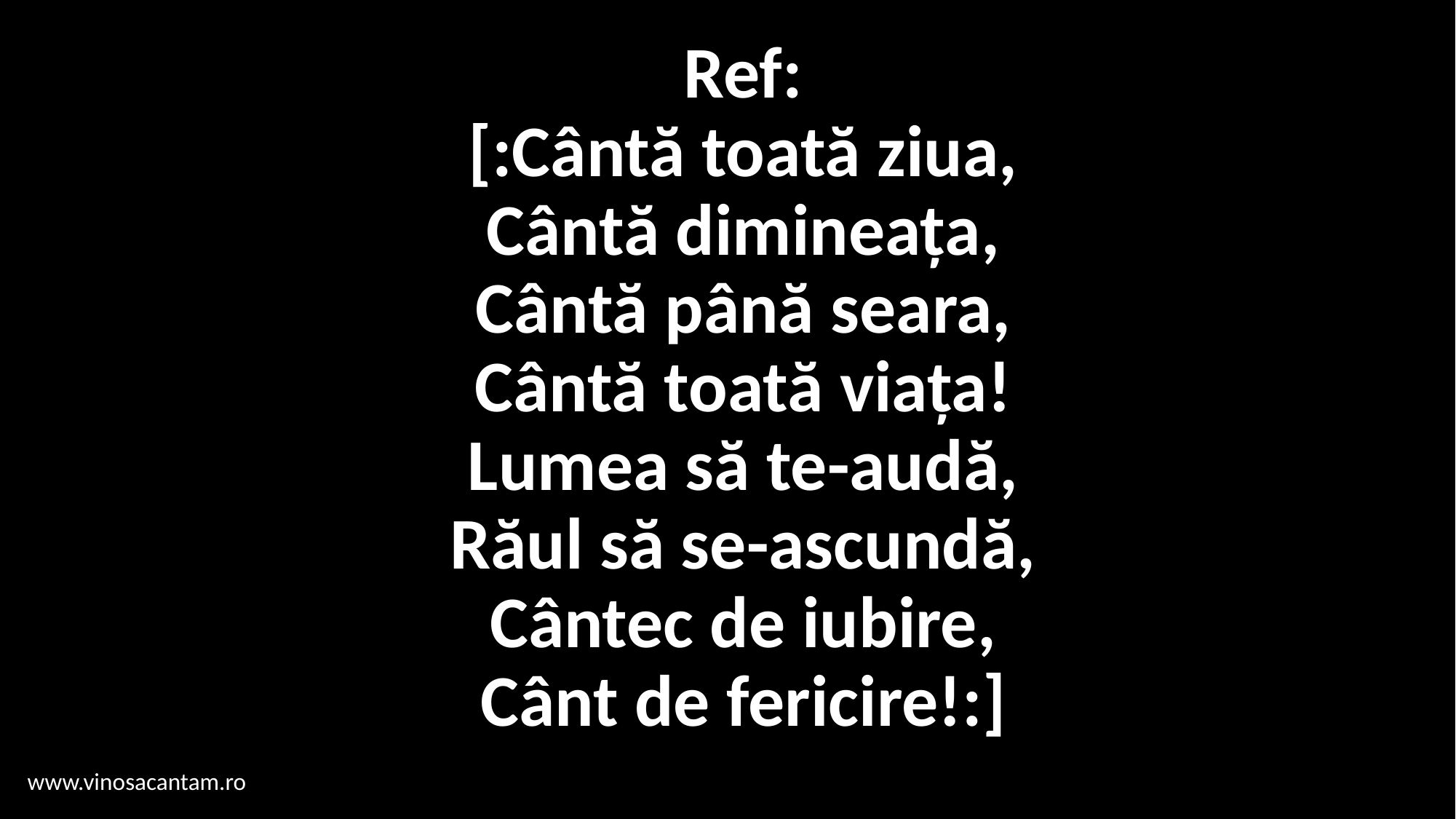

# Ref: [:Cântă toată ziua, Cântă dimineața, Cântă până seara, Cântă toată viața! Lumea să te-audă, Răul să se-ascundă, Cântec de iubire, Cânt de fericire!:]
www.vinosacantam.ro